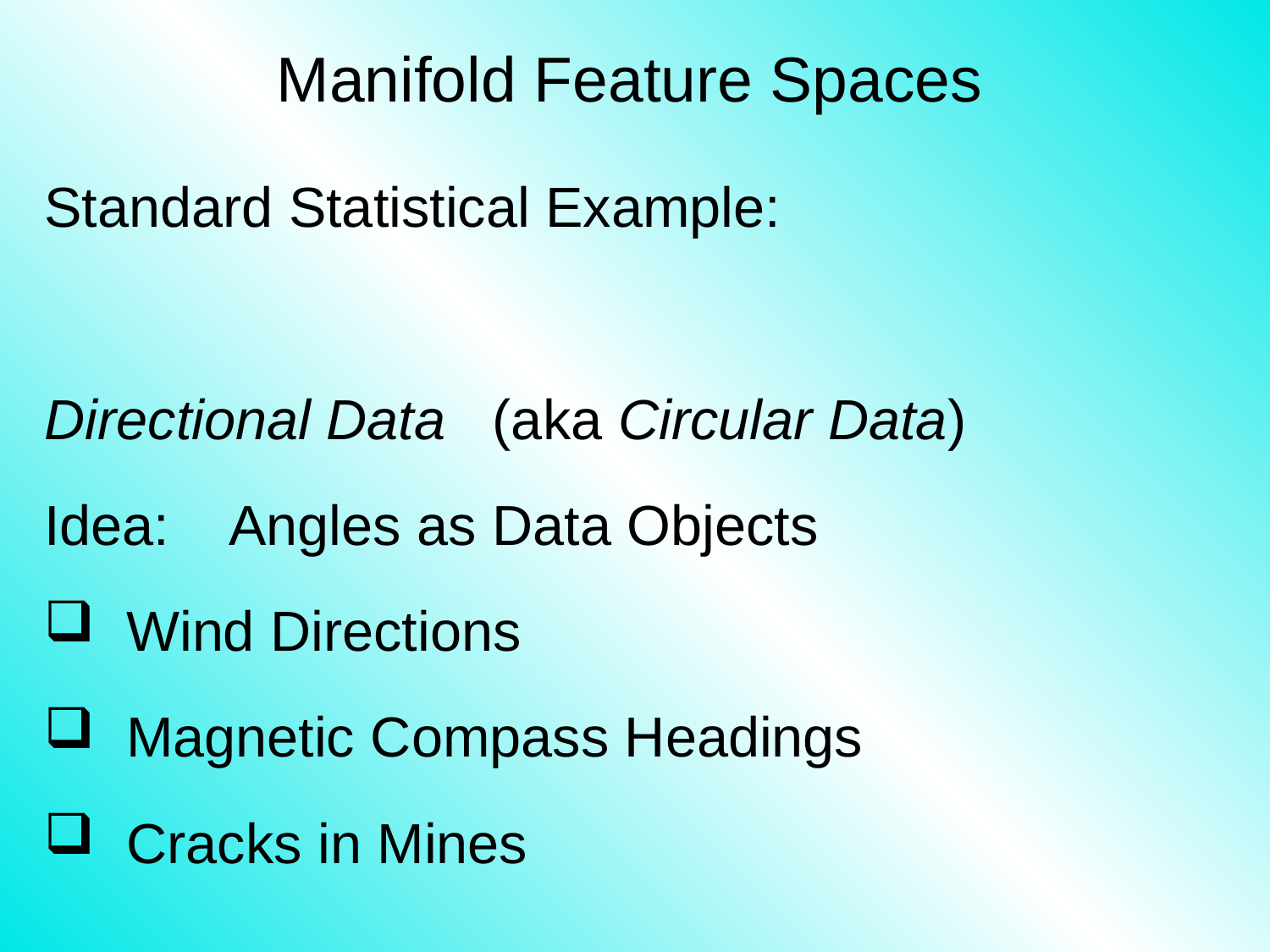

# Manifold Feature Spaces
Standard Statistical Example:

Directional Data   (aka Circular Data)
Idea:    Angles as Data Objects
  Wind Directions
  Magnetic Compass Headings
  Cracks in Mines